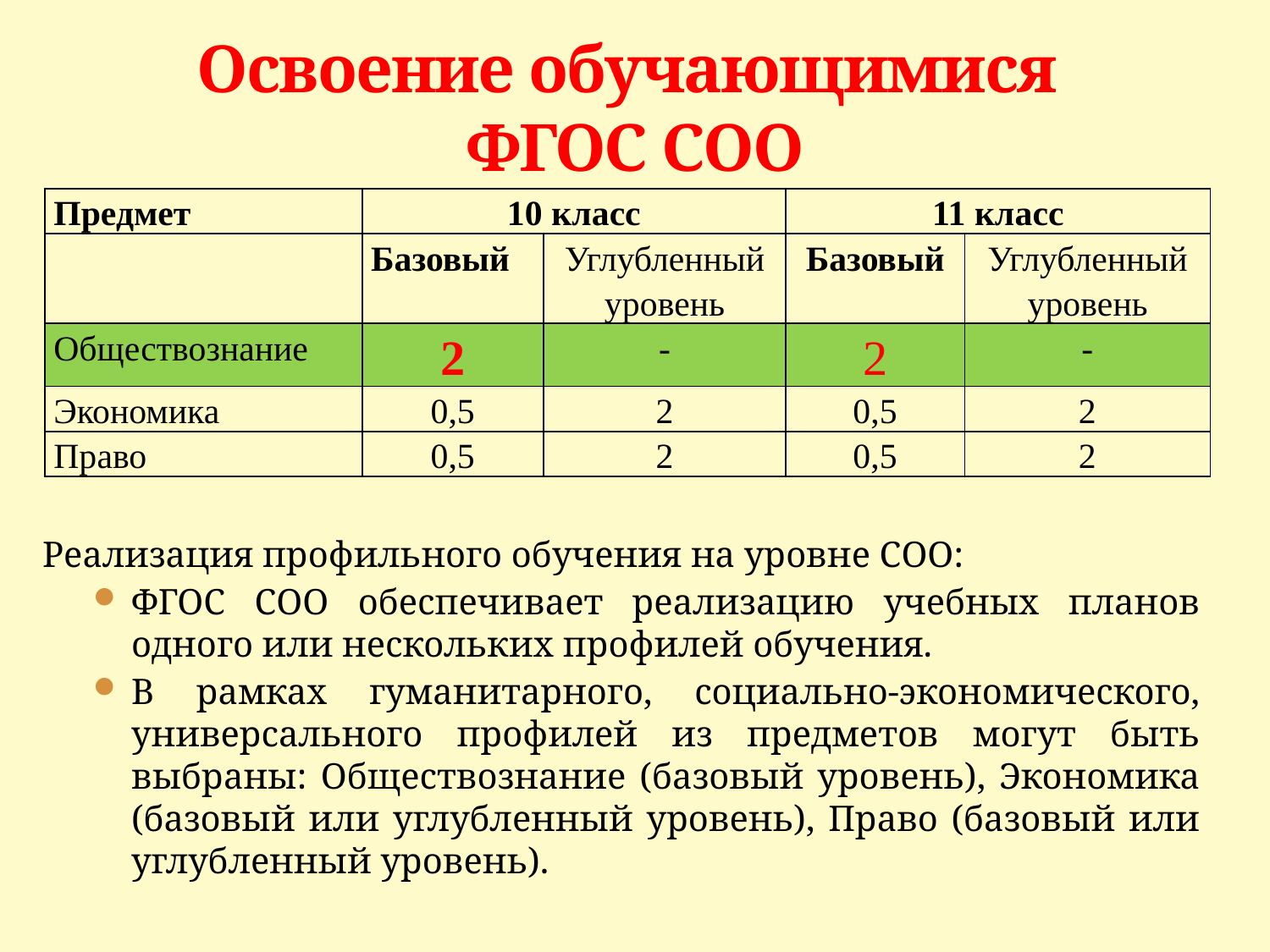

# Освоение обучающимися ФГОС СОО
| Предмет | 10 класс |  | 11 класс |  |
| --- | --- | --- | --- | --- |
|  | Базовый | Углубленный уровень | Базовый | Углубленный уровень |
| Обществознание | 2 | - | 2 | - |
| Экономика | 0,5 | 2 | 0,5 | 2 |
| Право | 0,5 | 2 | 0,5 | 2 |
Реализация профильного обучения на уровне СОО:
ФГОС СОО обеспечивает реализацию учебных планов одного или нескольких профилей обучения.
В рамках гуманитарного, социально-экономического, универсального профилей из предметов могут быть выбраны: Обществознание (базовый уровень), Экономика (базовый или углубленный уровень), Право (базовый или углубленный уровень).